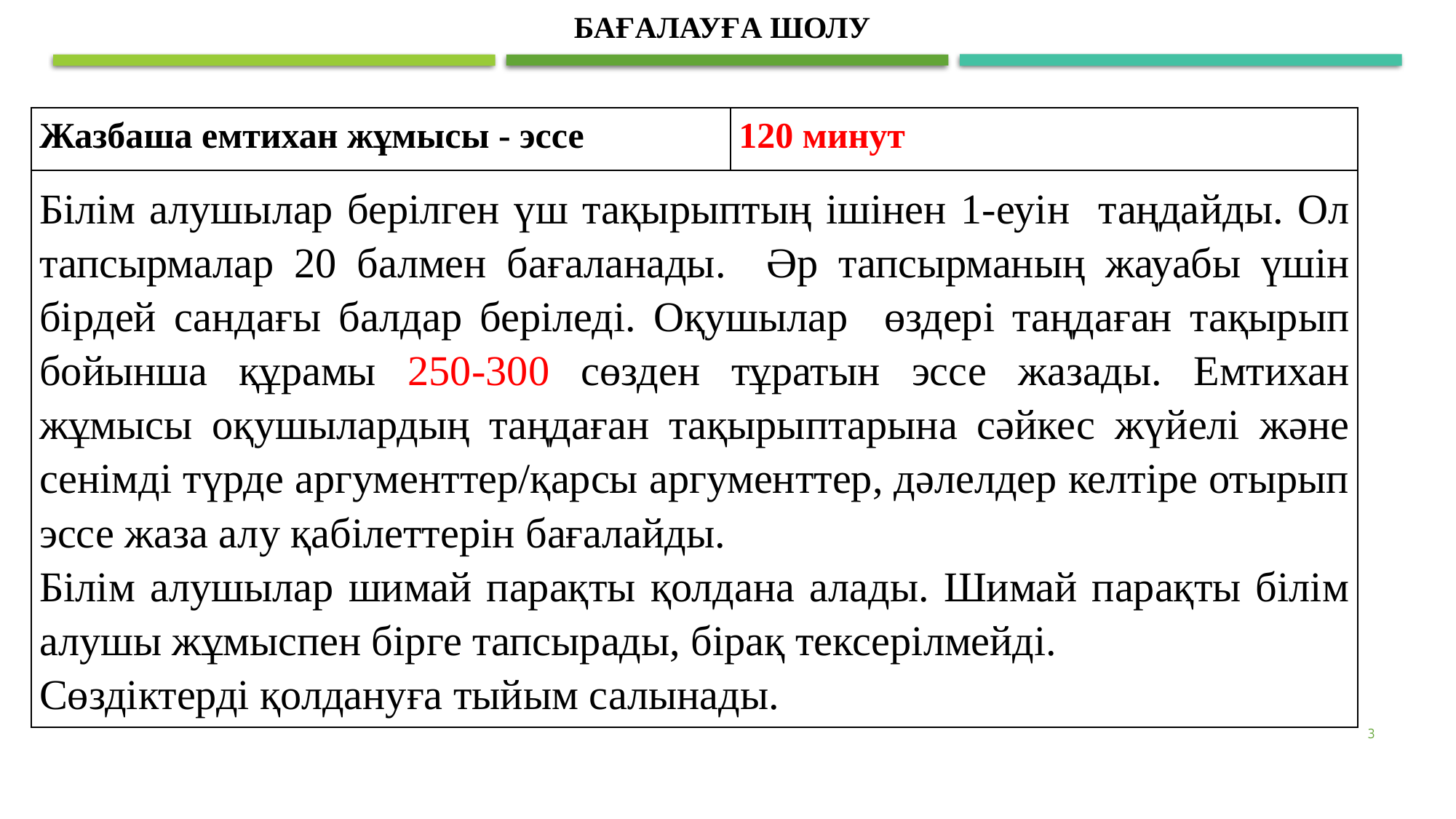

Бағалауға шолу
| Жазбаша емтихан жұмысы - эссе | 120 минут |
| --- | --- |
| Білім алушылар берілген үш тақырыптың ішінен 1-еуін таңдайды. Ол тапсырмалар 20 балмен бағаланады. Әр тапсырманың жауабы үшін бірдей сандағы балдар беріледі. Оқушылар өздері таңдаған тақырып бойынша құрамы 250-300 сөзден тұратын эссе жазады. Емтихан жұмысы оқушылардың таңдаған тақырыптарына сәйкес жүйелі және сенімді түрде аргументтер/қарсы аргументтер, дәлелдер келтіре отырып эссе жаза алу қабілеттерін бағалайды. Білім алушылар шимай парақты қолдана алады. Шимай парақты білім алушы жұмыспен бірге тапсырады, бірақ тексерілмейді. Сөздіктерді қолдануға тыйым салынады. |  |
3